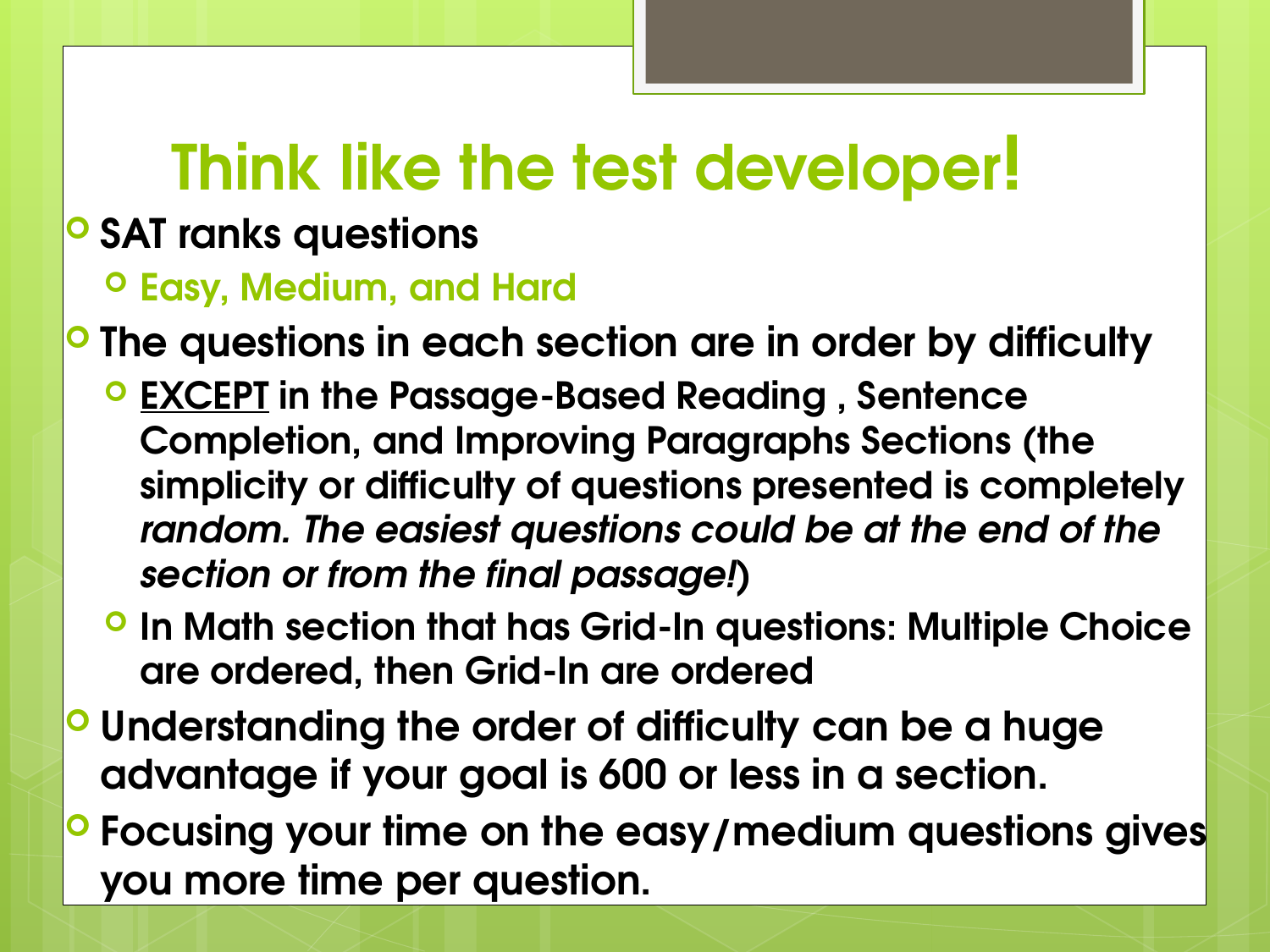

# Think like the test developer!
SAT ranks questions
Easy, Medium, and Hard
The questions in each section are in order by difficulty
EXCEPT in the Passage-Based Reading , Sentence Completion, and Improving Paragraphs Sections (the simplicity or difficulty of questions presented is completely random. The easiest questions could be at the end of the section or from the final passage!)
In Math section that has Grid-In questions: Multiple Choice are ordered, then Grid-In are ordered
Understanding the order of difficulty can be a huge advantage if your goal is 600 or less in a section.
Focusing your time on the easy/medium questions gives you more time per question.